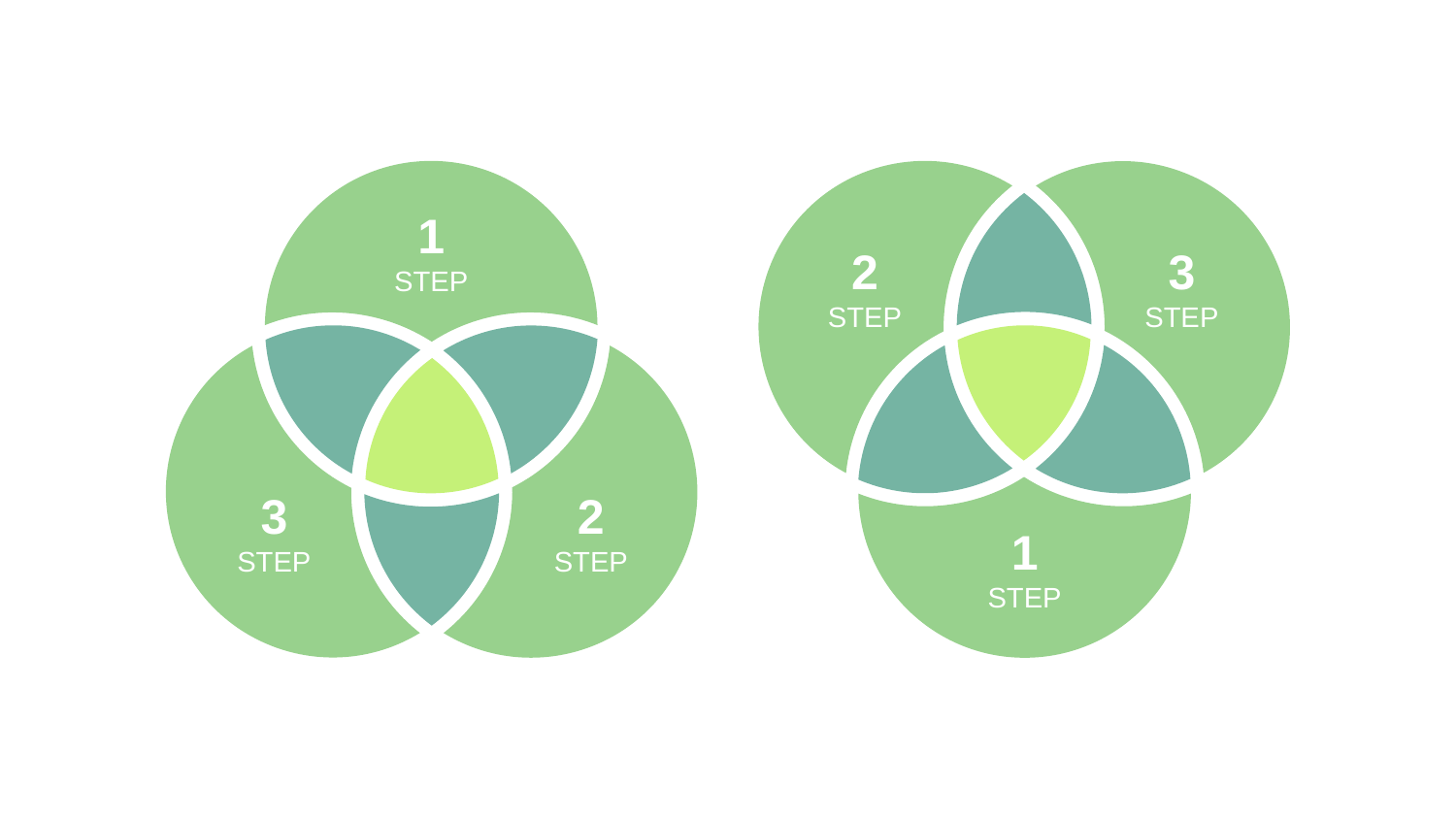

1
STEP

3
STEP
2
STEP

2
STEP
3
STEP

1
STEP